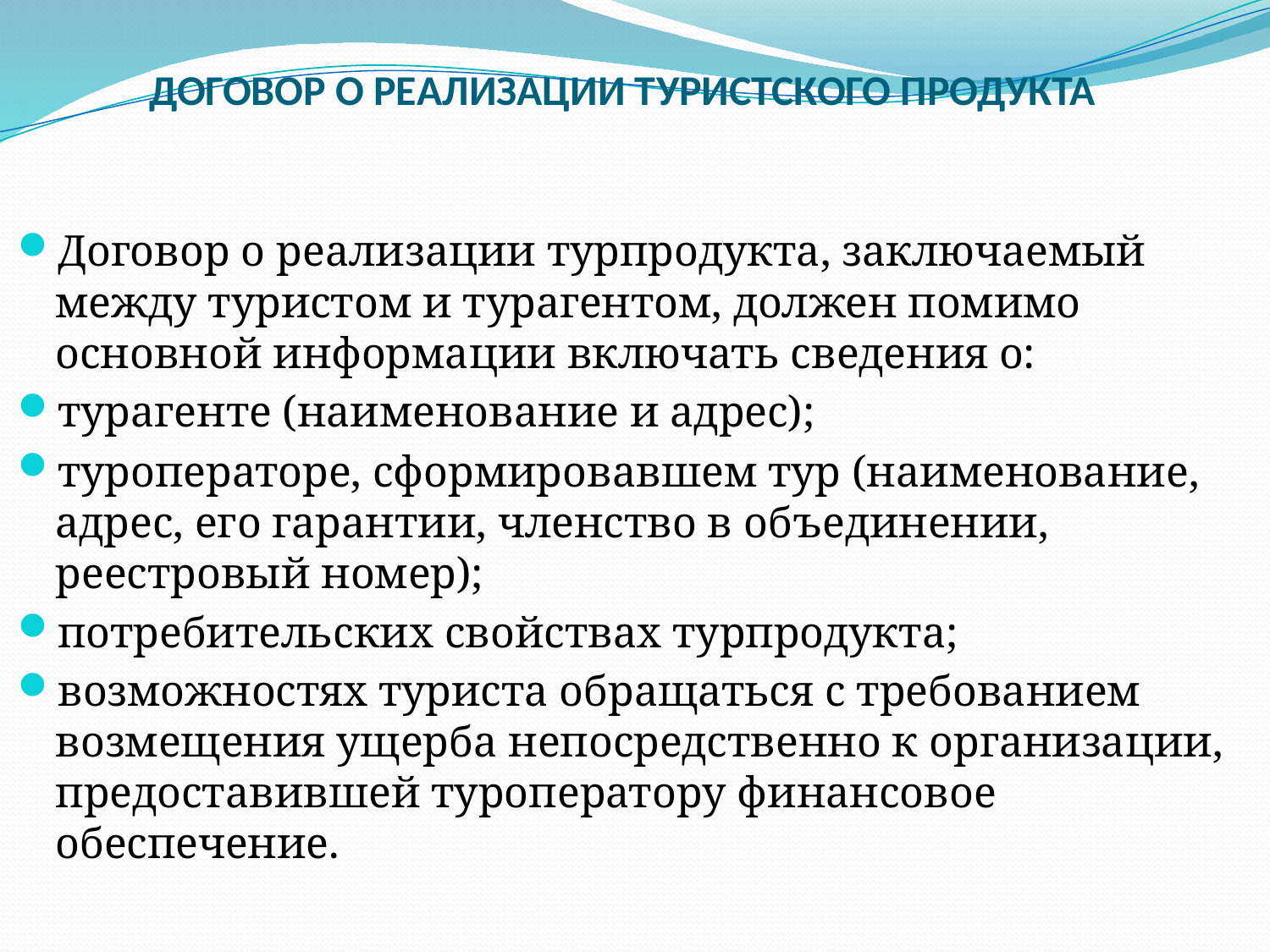

ДОГОВОР О РЕАЛИЗАЦИИ ТУРИСТСКОГО ПРОДУКТА

Договор о реализации турпродукта, заключаемый между туристом и турагентом, должен помимо основной информации включать сведения о:
турагенте (наименование и адрес);
туроператоре, сформировавшем тур (наименование, адрес, его гарантии, членство в объединении, реестровый номер);
потребительских свойствах турпродукта;
возможностях туриста обращаться с требованием возмещения ущерба непосредственно к организации, предоставившей туроператору финансовое обеспечение.